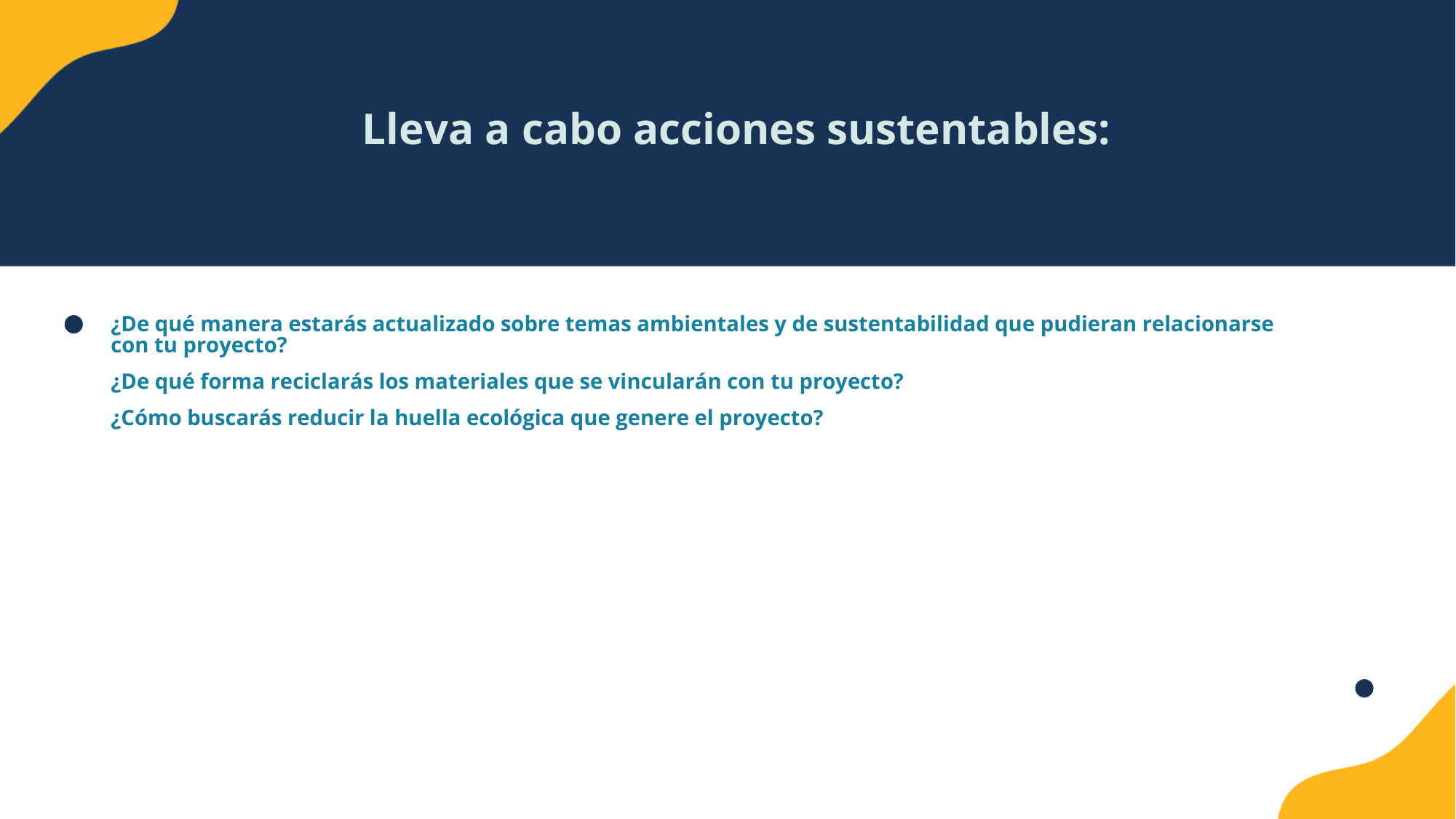

# Lleva a cabo acciones sustentables:
¿De qué manera estarás actualizado sobre temas ambientales y de sustentabilidad que pudieran relacionarse con tu proyecto?
¿De qué forma reciclarás los materiales que se vincularán con tu proyecto?
¿Cómo buscarás reducir la huella ecológica que genere el proyecto?